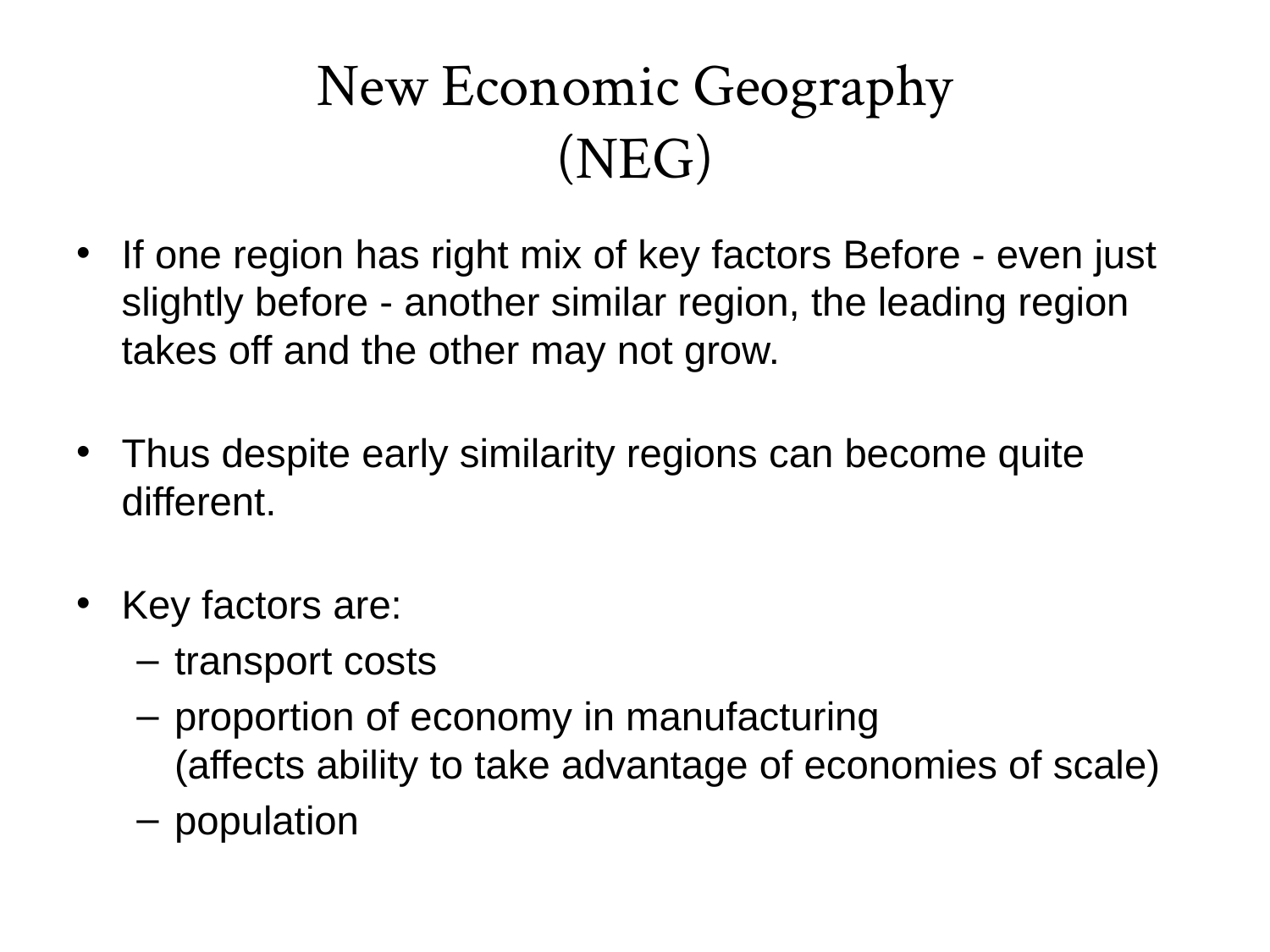

# New Economic Geography (NEG)
If one region has right mix of key factors Before - even just slightly before - another similar region, the leading region takes off and the other may not grow.
Thus despite early similarity regions can become quite different.
Key factors are:
transport costs
proportion of economy in manufacturing
(affects ability to take advantage of economies of scale)
population